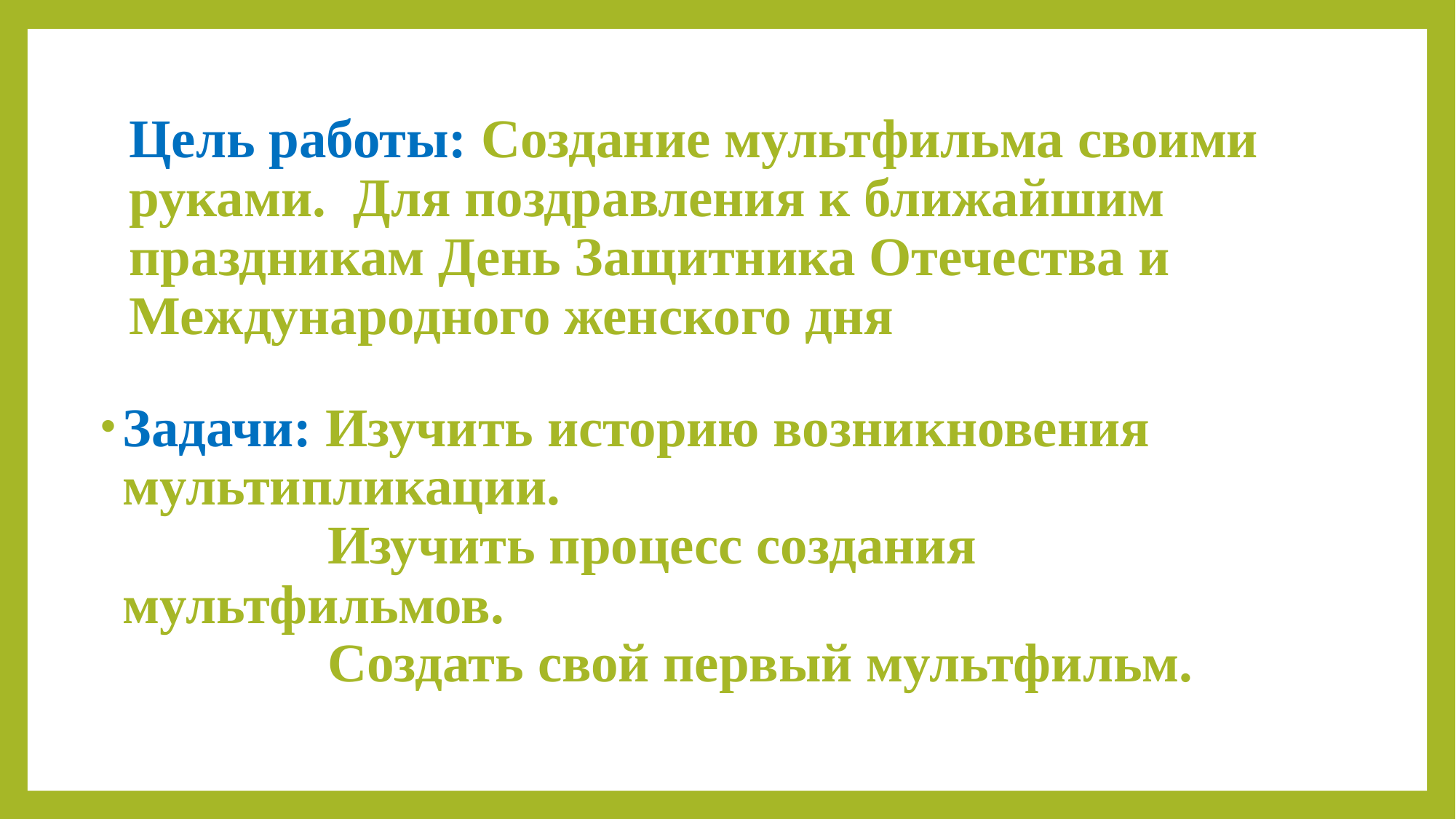

# Цель работы: Создание мультфильма своими руками.  Для поздравления к ближайшим праздникам День Защитника Отечества и Международного женского дня
Задачи: Изучить историю возникновения       мультипликации.
               Изучить процесс создания мультфильмов.
               Создать свой первый мультфильм.